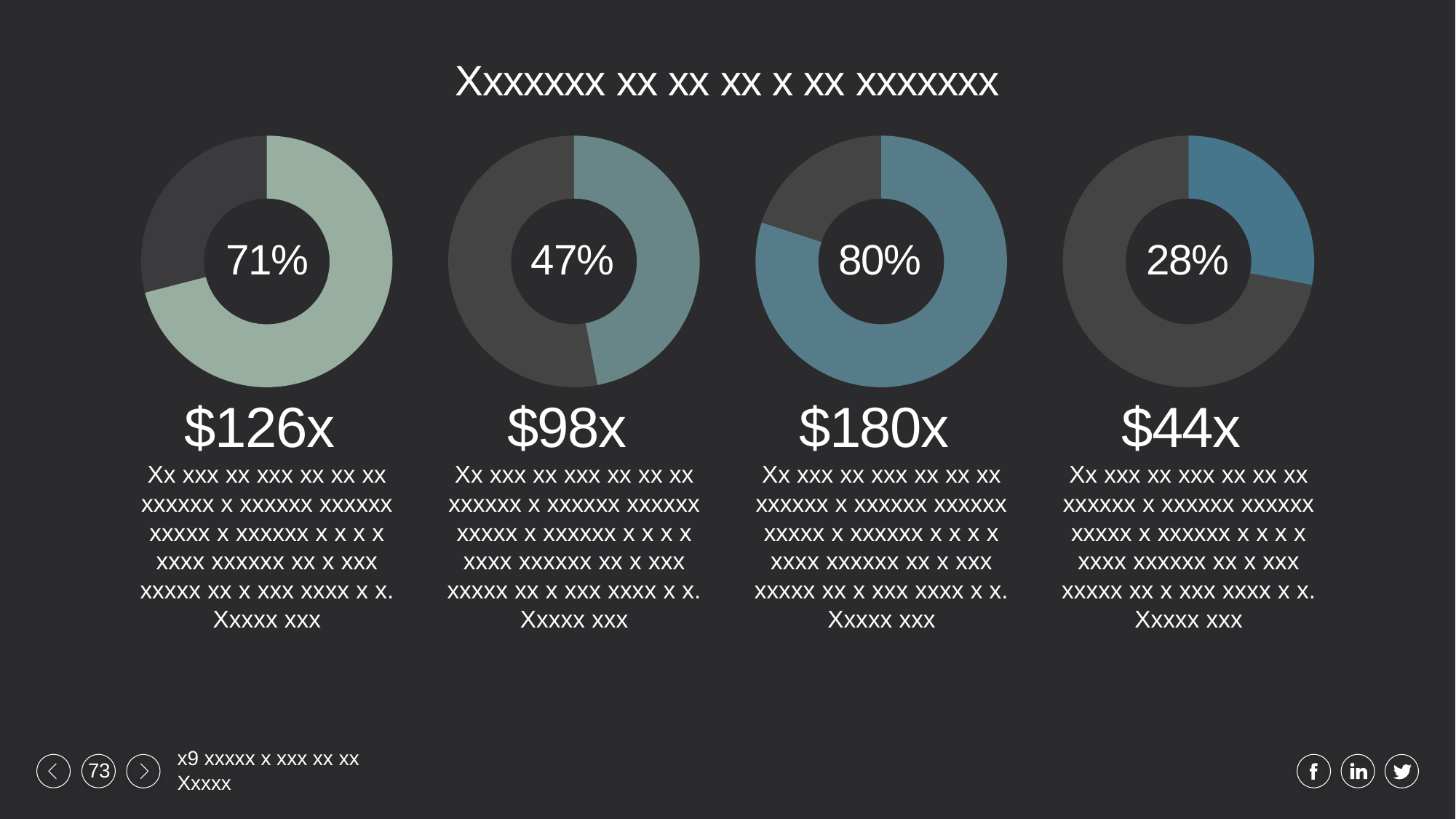

# Xxxxxxx xx xx xx x xx xxxxxxx

### Chart

| Category | Sales |
|---|---|
| 1st Qtr | 71.0 |
| 2nd Qtr | 29.0 |

### Chart

| Category | Sales |
|---|---|
| 1st Qtr | 47.0 |
| 2nd Qtr | 53.0 |

### Chart

| Category | Sales |
|---|---|
| 1st Qtr | 80.0 |
| 2nd Qtr | 20.0 |

### Chart

| Category | Sales |
|---|---|
| 1st Qtr | 28.0 |
| 2nd Qtr | 72.0 |
71%
47%
80%
28%
$126x
Xx xxx xx xxx xx xx xx xxxxxx x xxxxxx xxxxxx xxxxx x xxxxxx x x x x xxxx xxxxxx xx x xxx xxxxx xx x xxx xxxx x x. Xxxxx xxx
$98x
Xx xxx xx xxx xx xx xx xxxxxx x xxxxxx xxxxxx xxxxx x xxxxxx x x x x xxxx xxxxxx xx x xxx xxxxx xx x xxx xxxx x x. Xxxxx xxx
$180x
Xx xxx xx xxx xx xx xx xxxxxx x xxxxxx xxxxxx xxxxx x xxxxxx x x x x xxxx xxxxxx xx x xxx xxxxx xx x xxx xxxx x x. Xxxxx xxx
$44x
Xx xxx xx xxx xx xx xx xxxxxx x xxxxxx xxxxxx xxxxx x xxxxxx x x x x xxxx xxxxxx xx x xxx xxxxx xx x xxx xxxx x x. Xxxxx xxx
73
x9 xxxxx x xxx xx xx Xxxxx